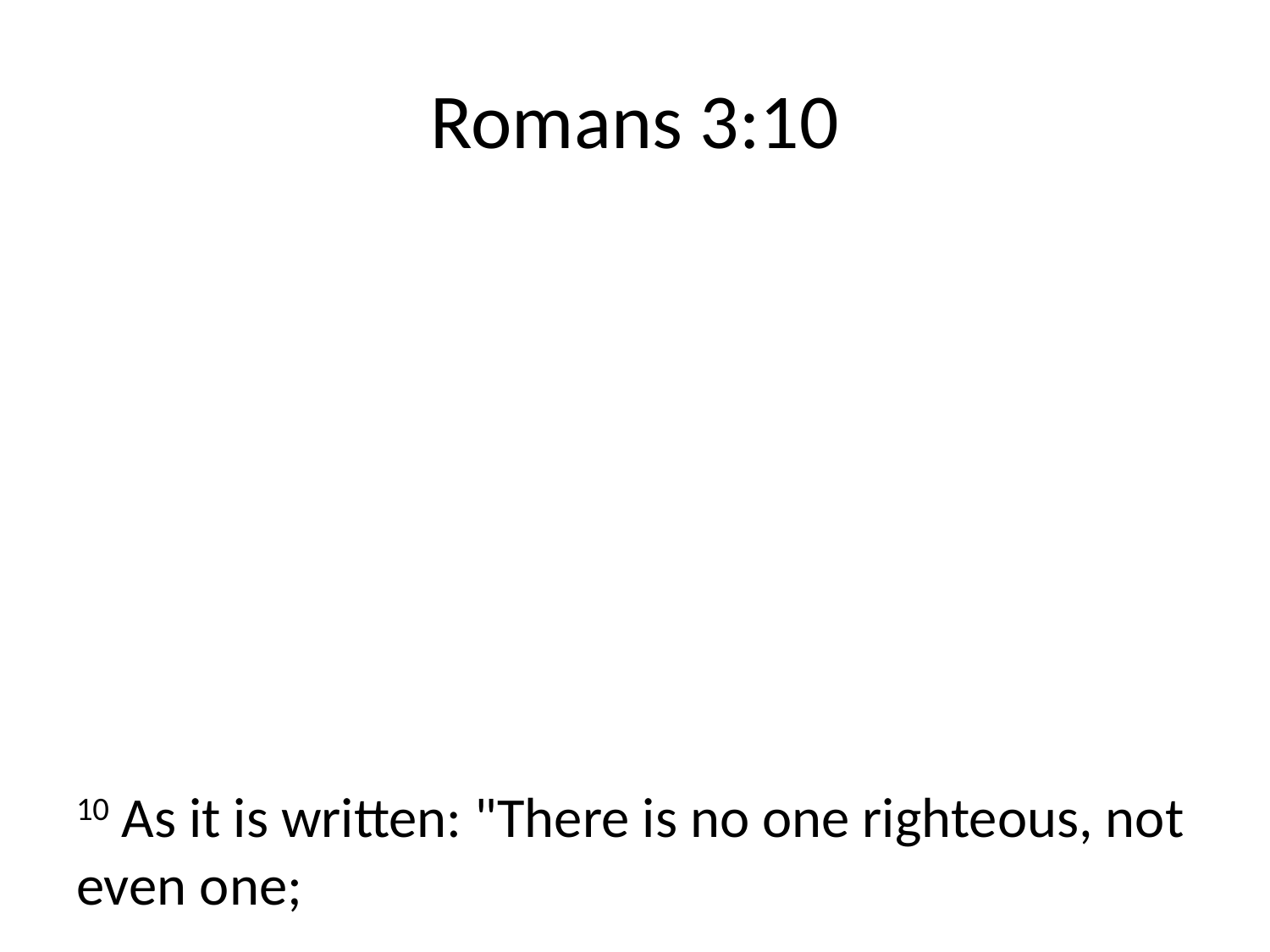

# Romans 3:10

10 As it is written: "There is no one righteous, not even one;